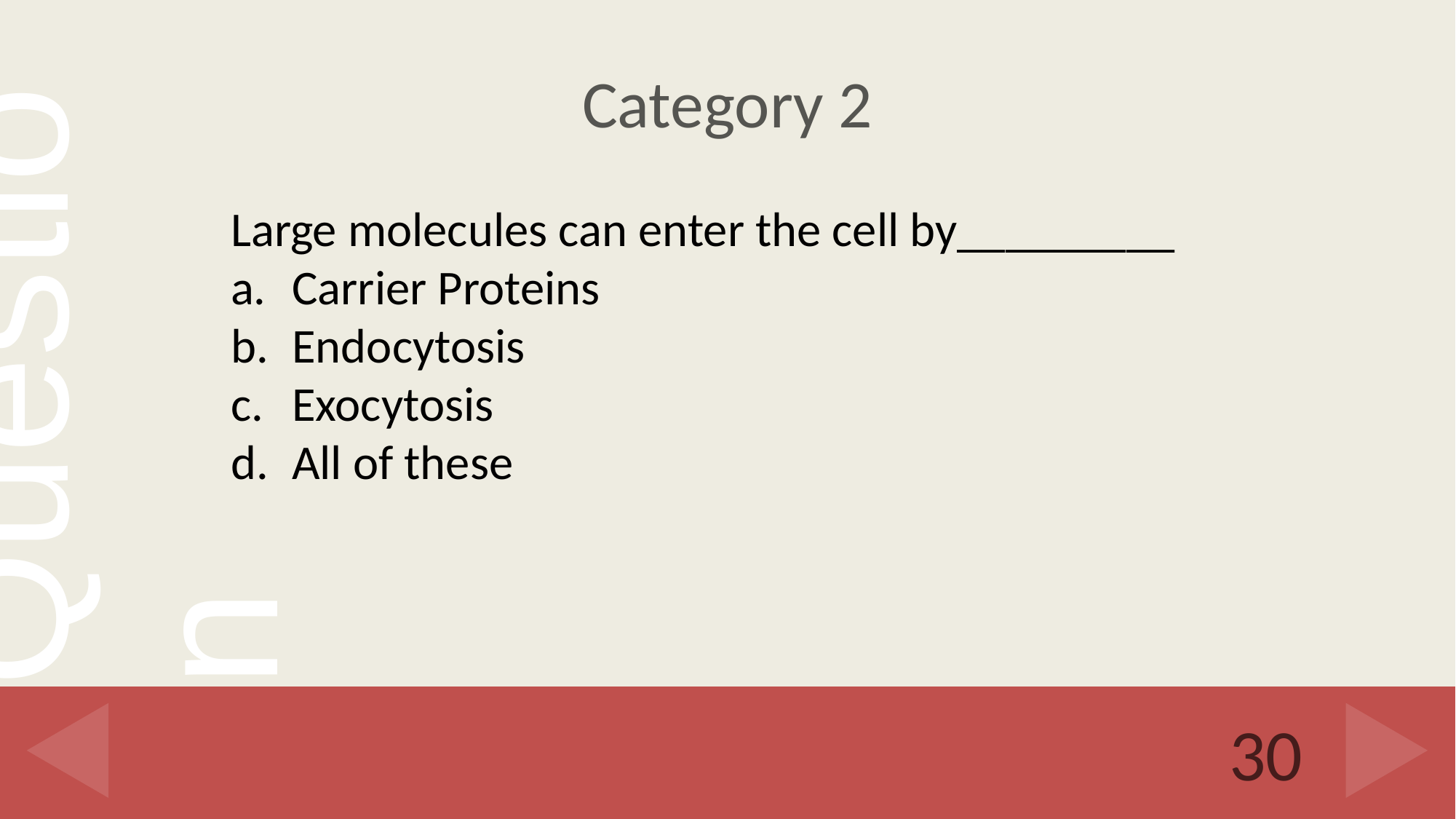

# Category 2
Large molecules can enter the cell by_________
Carrier Proteins
Endocytosis
Exocytosis
All of these
30